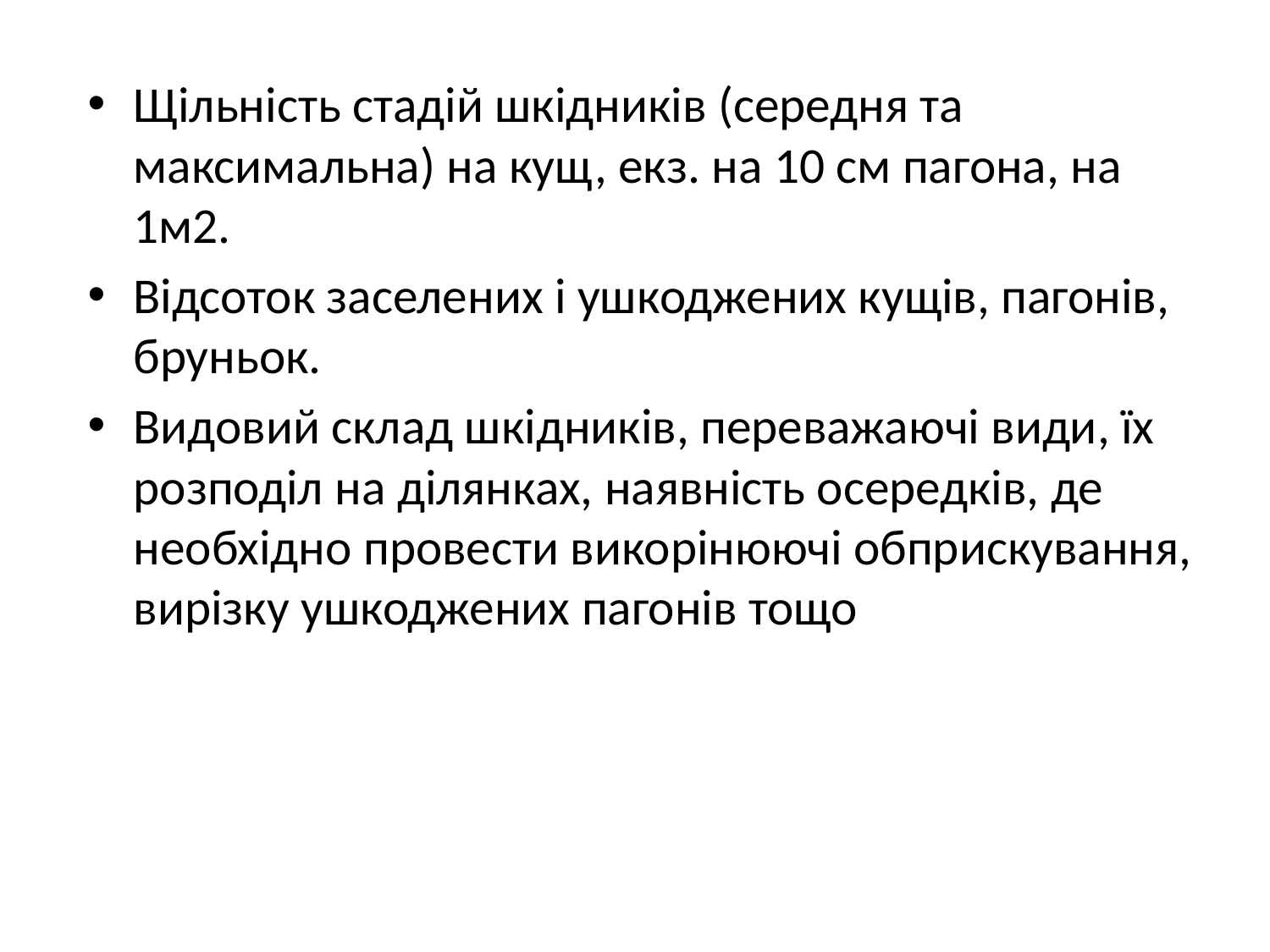

Щільність стадій шкідників (середня та максимальна) на кущ, екз. на 10 см пагона, на  1м2.
Відсоток заселених і ушкоджених кущів, пагонів, бруньок.
Видовий склад шкідників, переважаючі види, їх розподіл на ділянках, наявність осередків, де необхідно провести викорінюючі обприскування, вирізку ушкоджених пагонів тощо